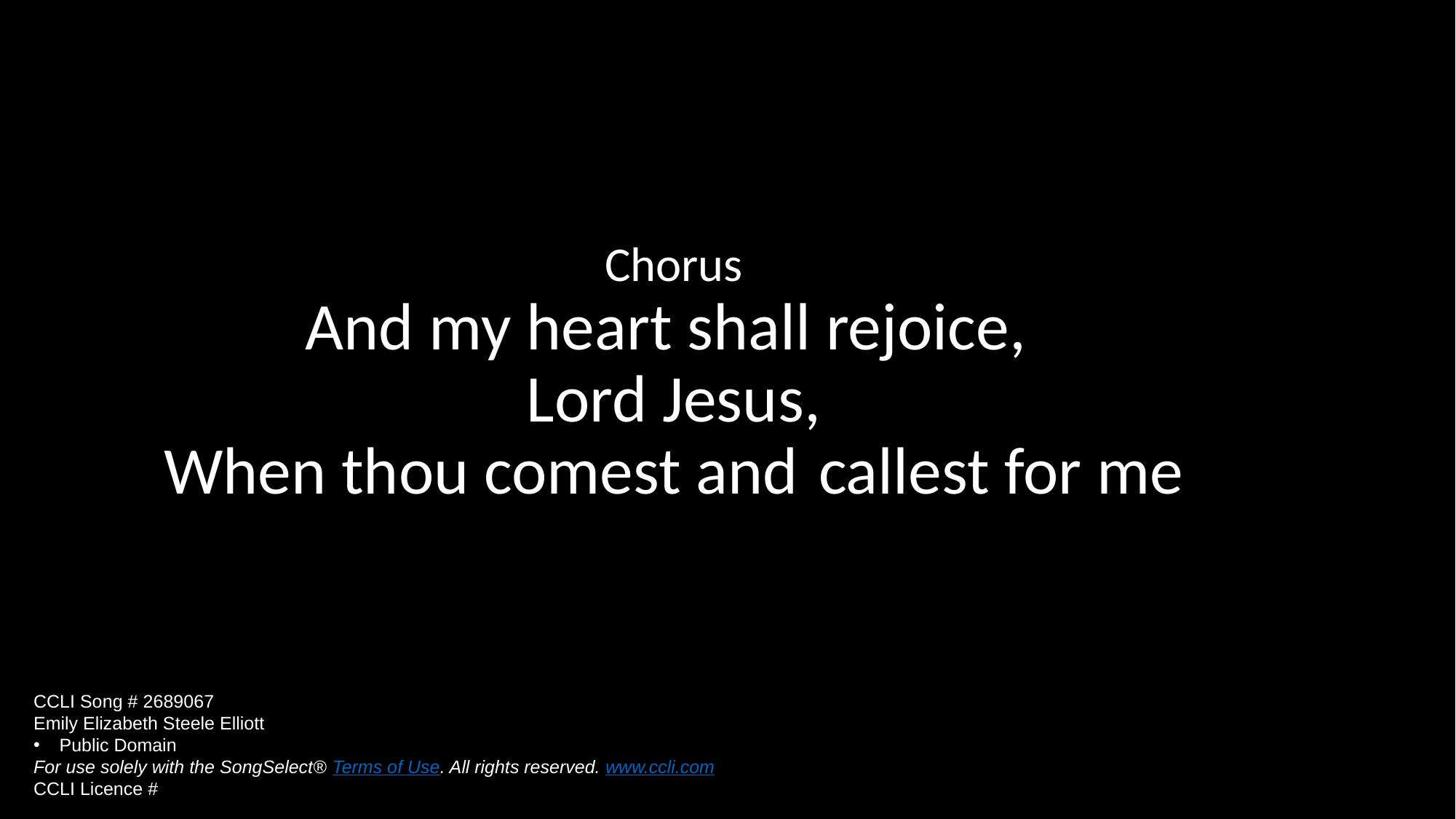

# Chorus And my heart shall rejoice, Lord Jesus, When thou comest and 	callest for me
CCLI Song # 2689067
Emily Elizabeth Steele Elliott
Public Domain
For use solely with the SongSelect® Terms of Use. All rights reserved. www.ccli.com
CCLI Licence #